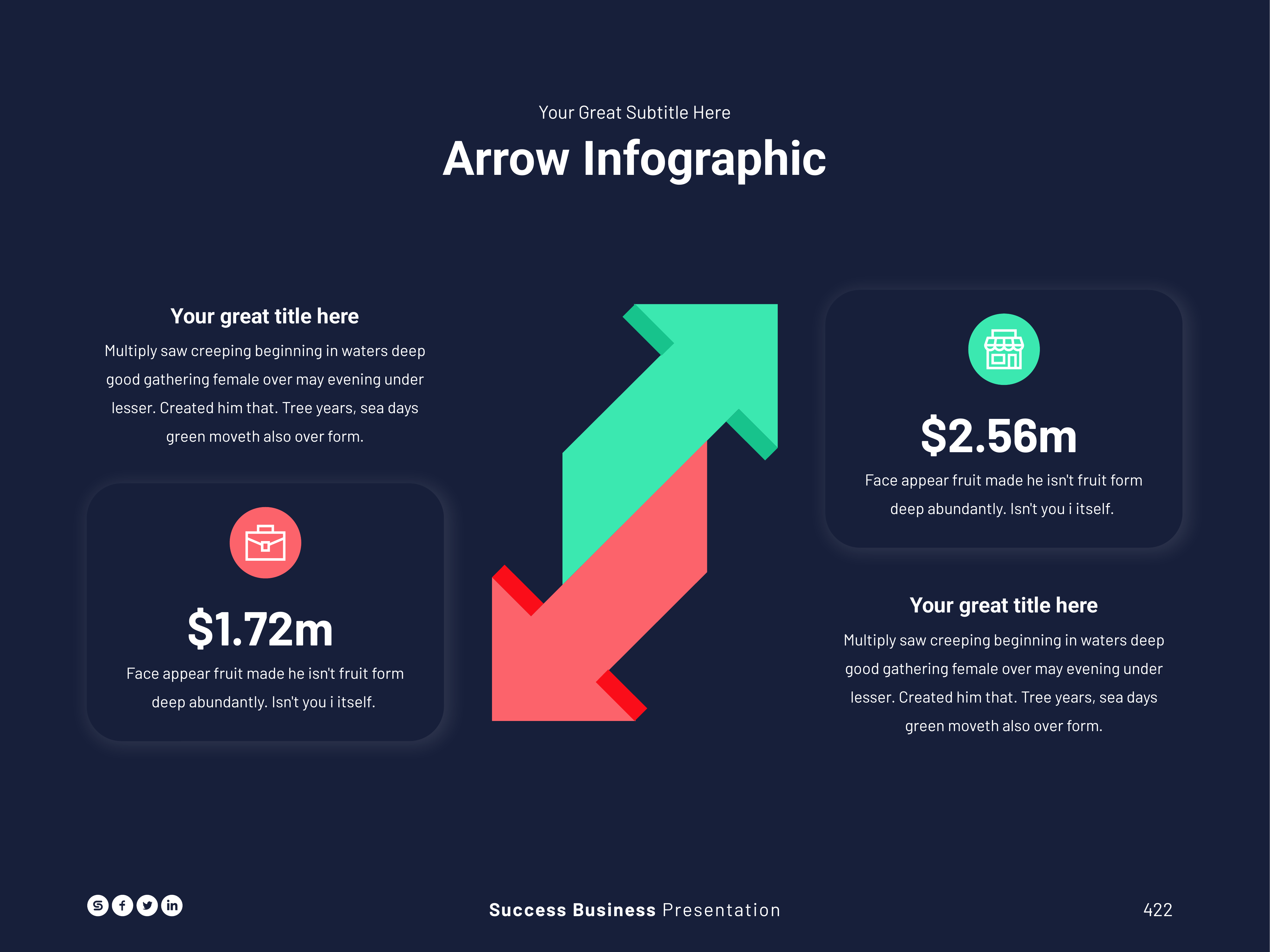

Your Great Subtitle Here
Arrow Infographic
Your great title here
Multiply saw creeping beginning in waters deep good gathering female over may evening under lesser. Created him that. Tree years, sea days green moveth also over form.

$2.56m

Face appear fruit made he isn't fruit form deep abundantly. Isn't you i itself.

Your great title here
Multiply saw creeping beginning in waters deep good gathering female over may evening under lesser. Created him that. Tree years, sea days green moveth also over form.
$1.72m
Face appear fruit made he isn't fruit form deep abundantly. Isn't you i itself.